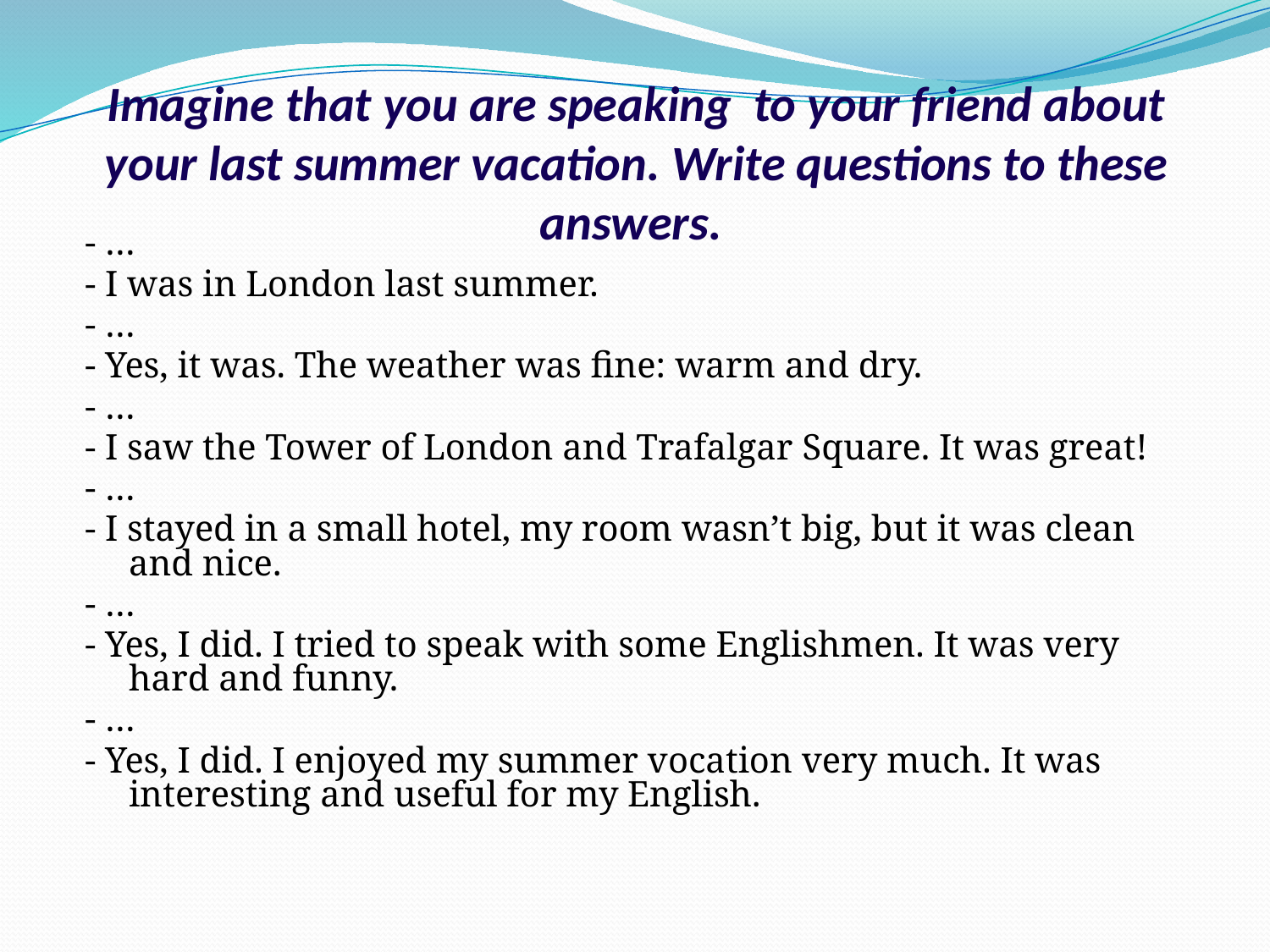

Imagine that you are speaking  to your friend about your last summer vacation. Write questions to these answers.
 - …
 - I was in London last summer.
 - …
 - Yes, it was. The weather was fine: warm and dry.
 - …
 - I saw the Tower of London and Trafalgar Square. It was great!
 - …
 - I stayed in a small hotel, my room wasn’t big, but it was clean and nice.
 - …
 - Yes, I did. I tried to speak with some Englishmen. It was very hard and funny.
 - …
 - Yes, I did. I enjoyed my summer vocation very much. It was interesting and useful for my English.